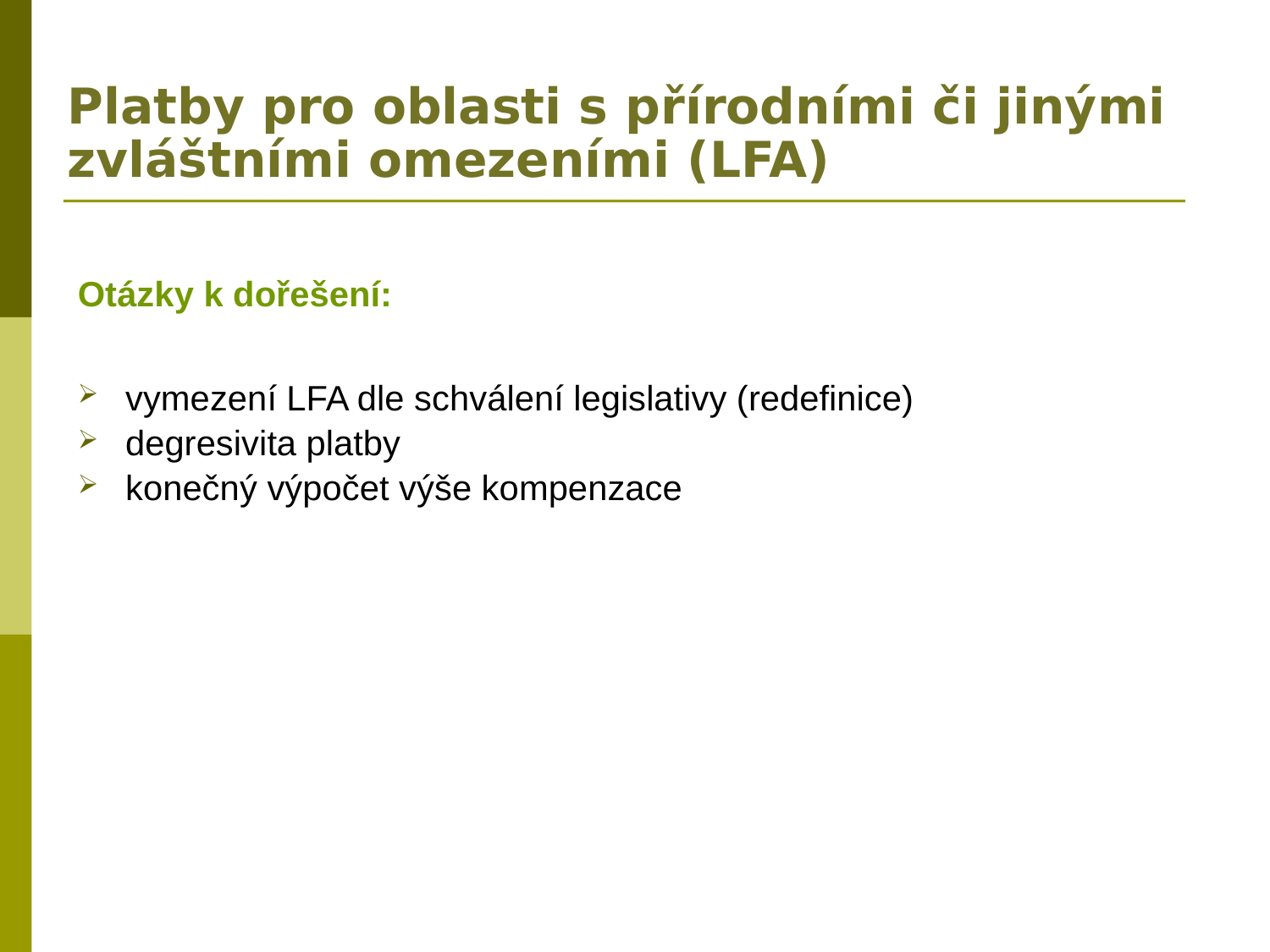

# Platby pro oblasti s přírodními či jinými zvláštními omezeními (LFA)

Otázky k dořešení:

vymezení LFA dle schválení legislativy (redefinice)
degresivita platby
konečný výpočet výše kompenzace